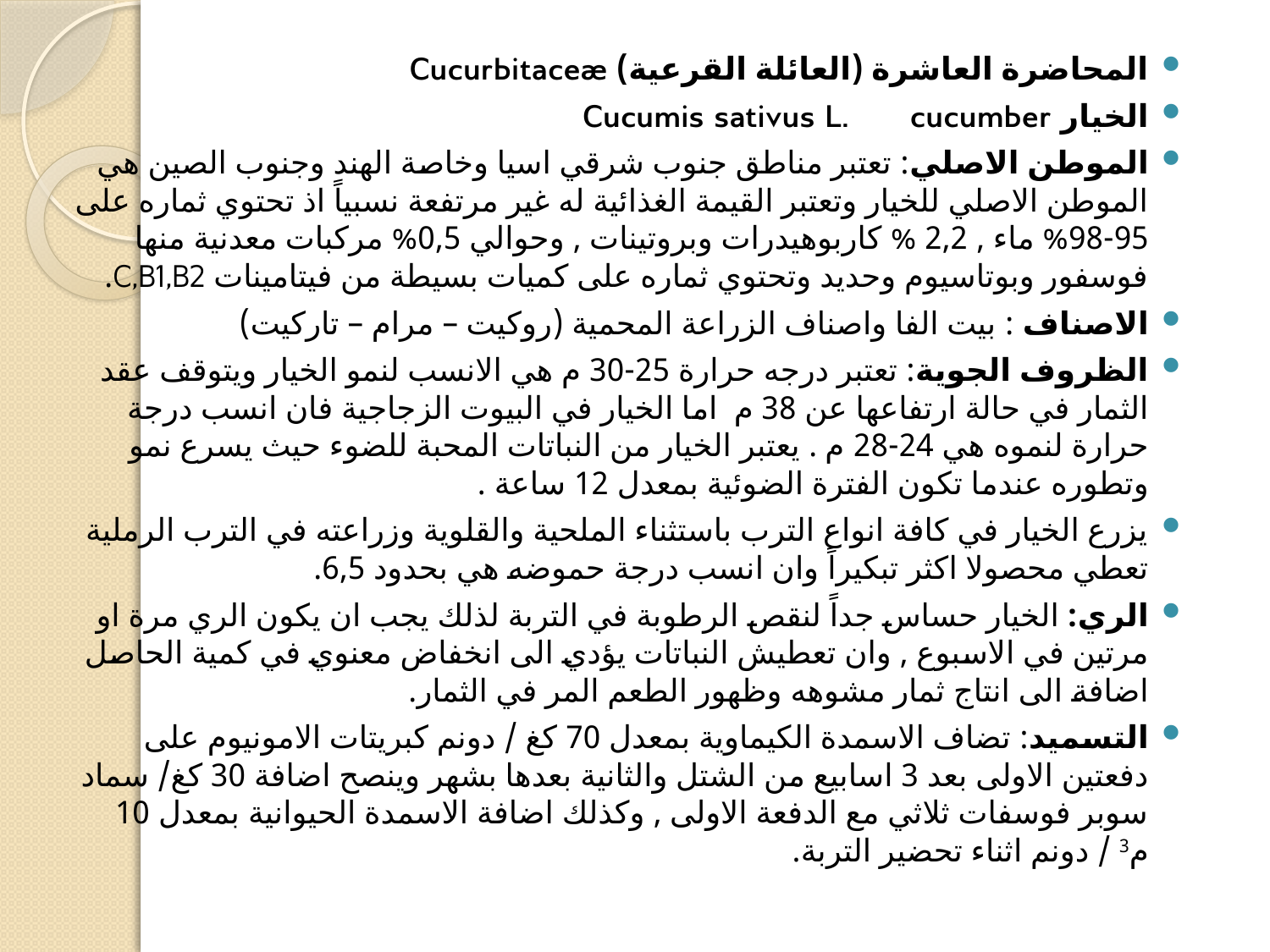

#
المحاضرة العاشرة (العائلة القرعية) Cucurbitaceae
الخيار Cucumis sativus L.      cucumber
الموطن الاصلي: تعتبر مناطق جنوب شرقي اسيا وخاصة الهند وجنوب الصين هي الموطن الاصلي للخيار وتعتبر القيمة الغذائية له غير مرتفعة نسبياً اذ تحتوي ثماره على 95-98% ماء , 2,2 % كاربوهيدرات وبروتينات , وحوالي 0,5% مركبات معدنية منها فوسفور وبوتاسيوم وحديد وتحتوي ثماره على كميات بسيطة من فيتامينات C,B1,B2.
الاصناف : بيت الفا واصناف الزراعة المحمية (روكيت – مرام – تاركيت)
الظروف الجوية: تعتبر درجه حرارة 25-30 م هي الانسب لنمو الخيار ويتوقف عقد الثمار في حالة ارتفاعها عن 38 م  اما الخيار في البيوت الزجاجية فان انسب درجة حرارة لنموه هي 24-28 م . يعتبر الخيار من النباتات المحبة للضوء حيث يسرع نمو وتطوره عندما تكون الفترة الضوئية بمعدل 12 ساعة .
يزرع الخيار في كافة انواع الترب باستثناء الملحية والقلوية وزراعته في الترب الرملية تعطي محصولا اكثر تبكيراً وان انسب درجة حموضه هي بحدود 6,5.
الري: الخيار حساس جداً لنقص الرطوبة في التربة لذلك يجب ان يكون الري مرة او مرتين في الاسبوع , وان تعطيش النباتات يؤدي الى انخفاض معنوي في كمية الحاصل اضافة الى انتاج ثمار مشوهه وظهور الطعم المر في الثمار.
التسميد: تضاف الاسمدة الكيماوية بمعدل 70 كغ / دونم كبريتات الامونيوم على دفعتين الاولى بعد 3 اسابيع من الشتل والثانية بعدها بشهر وينصح اضافة 30 كغ/ سماد سوبر فوسفات ثلاثي مع الدفعة الاولى , وكذلك اضافة الاسمدة الحيوانية بمعدل 10 م3 / دونم اثناء تحضير التربة.